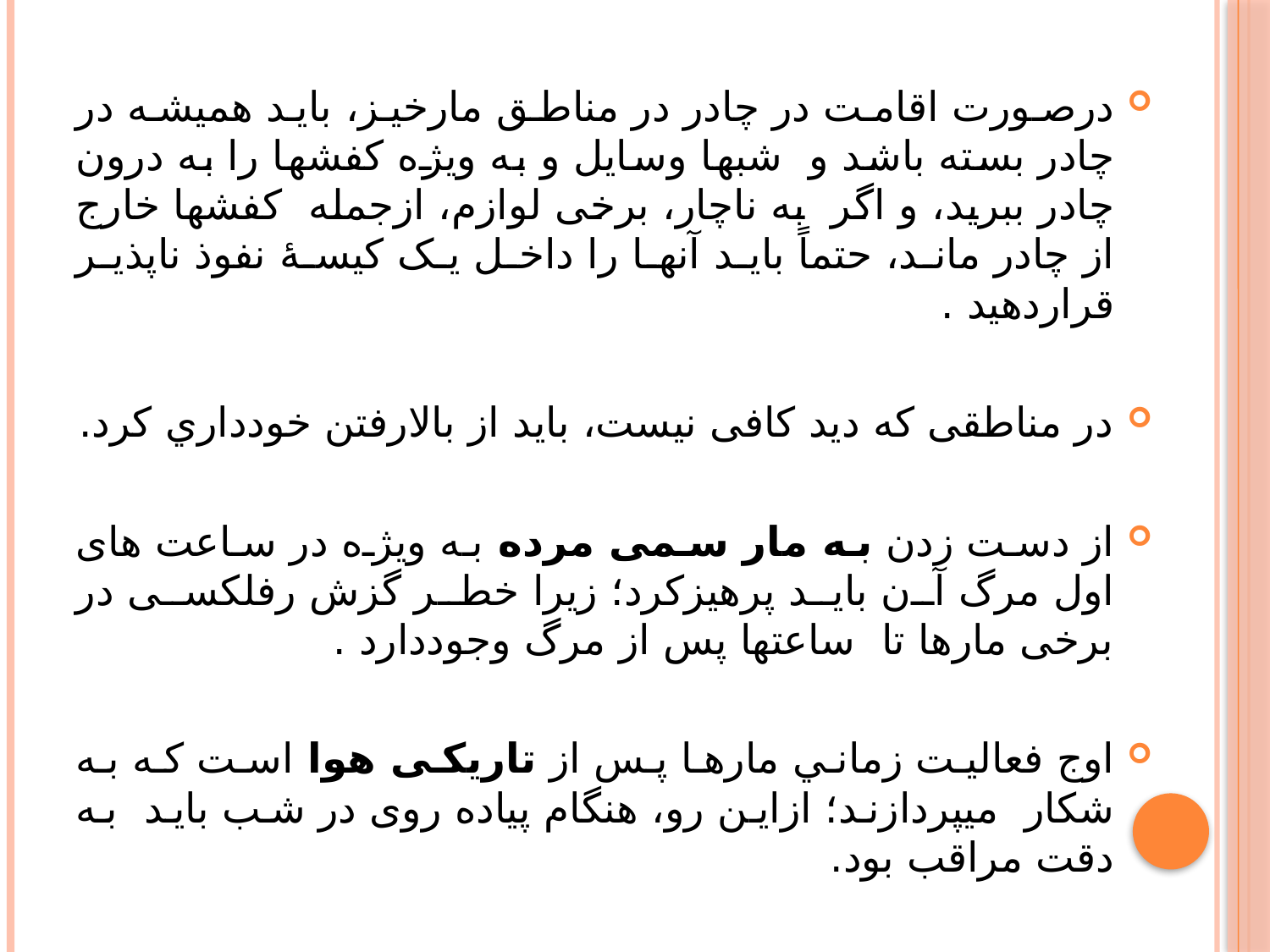

درصورت اقامت در چادر در مناطق مارخيز، بايد هميشه در چادر بسته باشد و  شبها وسايل و به ويژه كفشها را به درون چادر ببريد، و اگر  به ناچار، برخی لوازم، ازجمله  كفشها خارج از چادر ماند، حتماً بايد آنها را داخل يک كيسۀ نفوذ ناپذير قراردهيد .

در مناطقی كه ديد كافی نيست، بايد از بالارفتن خودداري كرد.

از دست زدن به مار سمی مرده به ويژه در ساعت های اول مرگ آن بايد پرهيزكرد؛ زيرا خطر گزش رفلکسی در برخی مارها تا  ساعتها پس از مرگ وجوددارد .

اوج فعاليت زماني مارها پس از تاريکی هوا است كه به شکار  میپردازند؛ ازاين رو، هنگام پياده روی در شب بايد  به دقت مراقب بود.